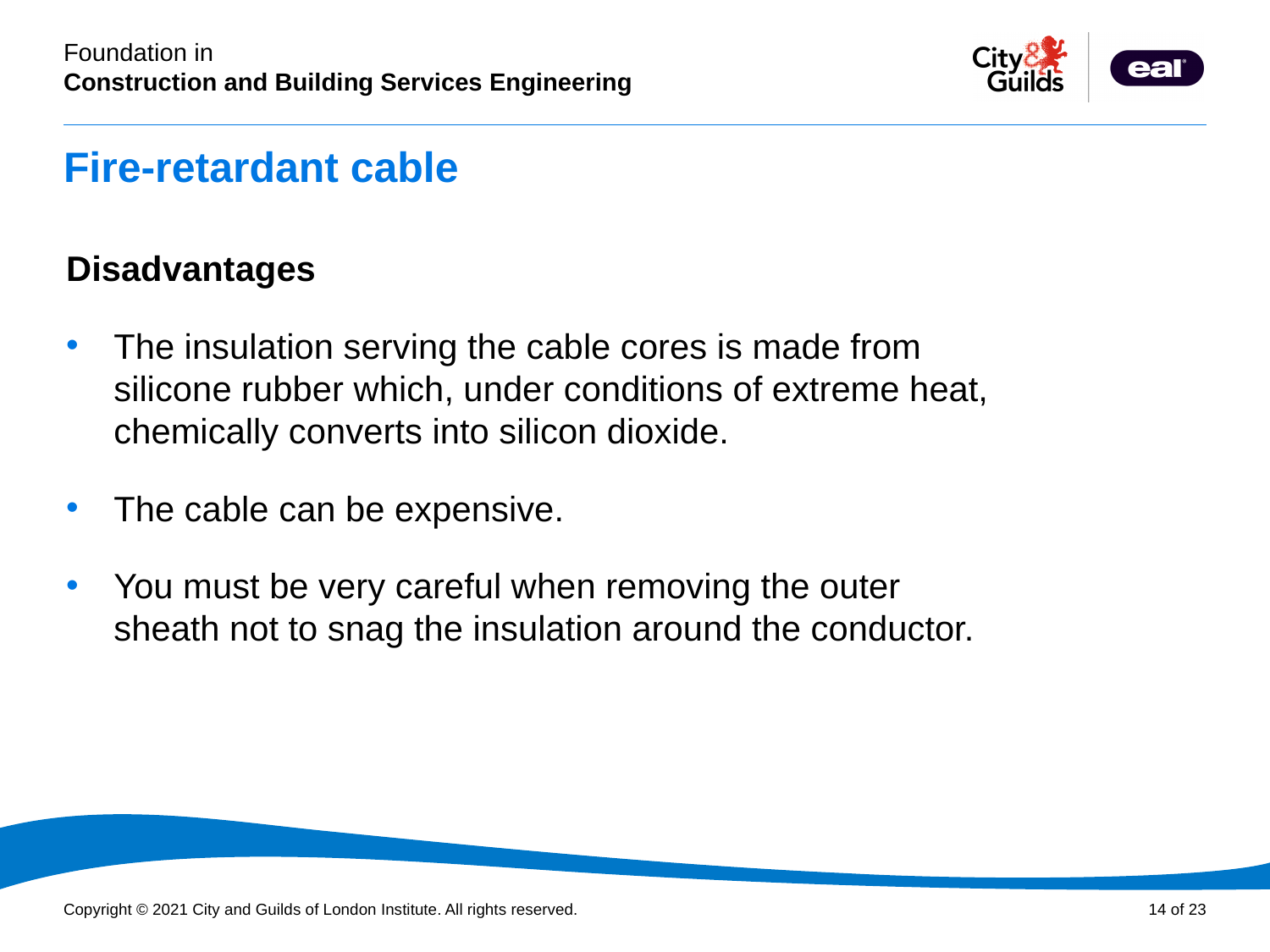

# Fire-retardant cable
Disadvantages
The insulation serving the cable cores is made from silicone rubber which, under conditions of extreme heat, chemically converts into silicon dioxide.
The cable can be expensive.
You must be very careful when removing the outer sheath not to snag the insulation around the conductor.